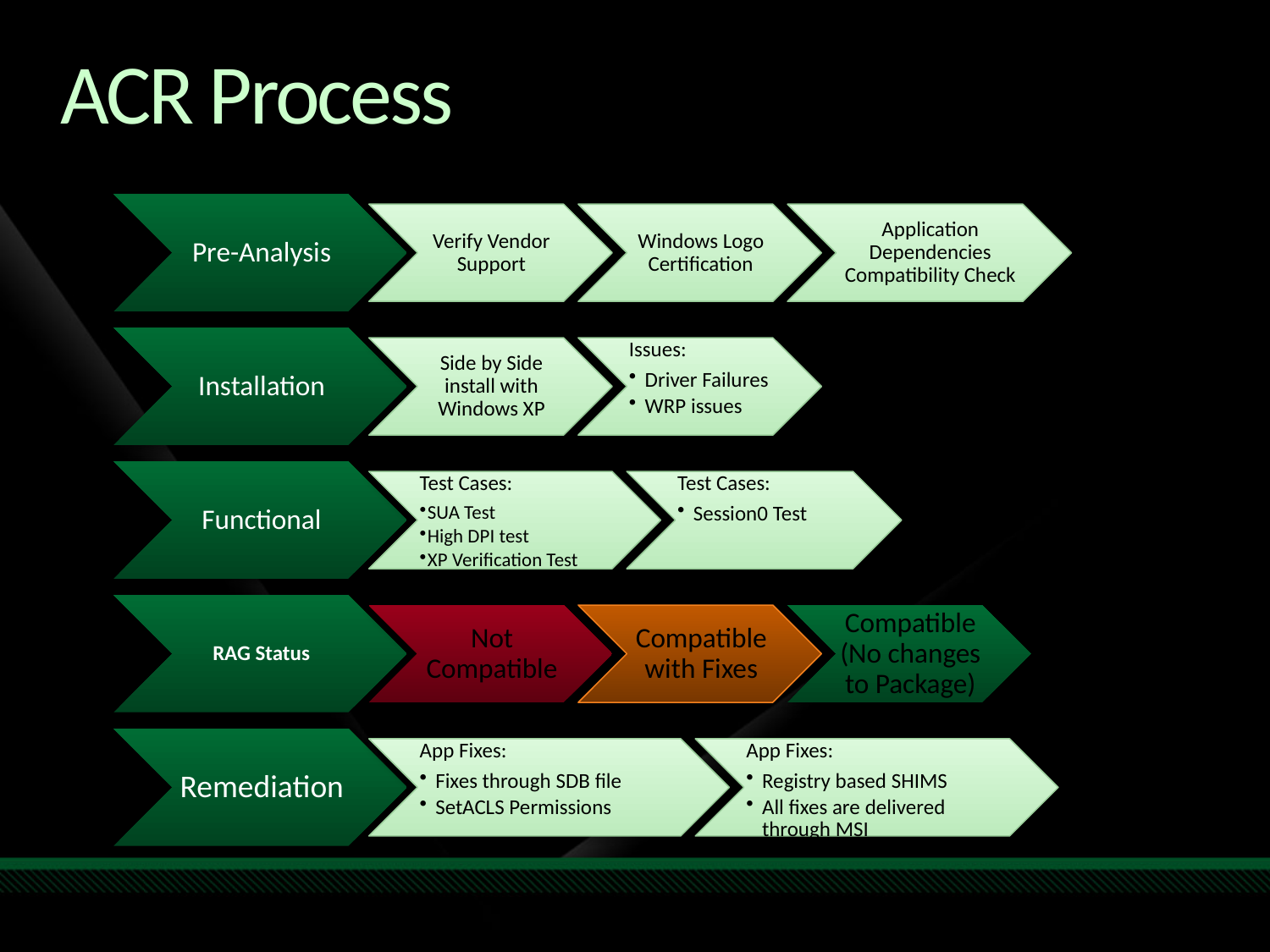

# ACR Process
Pre-Analysis
Verify Vendor Support
Windows Logo Certification
Application Dependencies Compatibility Check
Installation
Side by Side install with Windows XP
Issues:
Driver Failures
WRP issues
Functional
Test Cases:
SUA Test
High DPI test
XP Verification Test
Test Cases:
Session0 Test
RAG Status
Not Compatible
Compatible with Fixes
Compatible (No changes to Package)
Remediation
App Fixes:
Fixes through SDB file
SetACLS Permissions
App Fixes:
Registry based SHIMS
All fixes are delivered through MSI